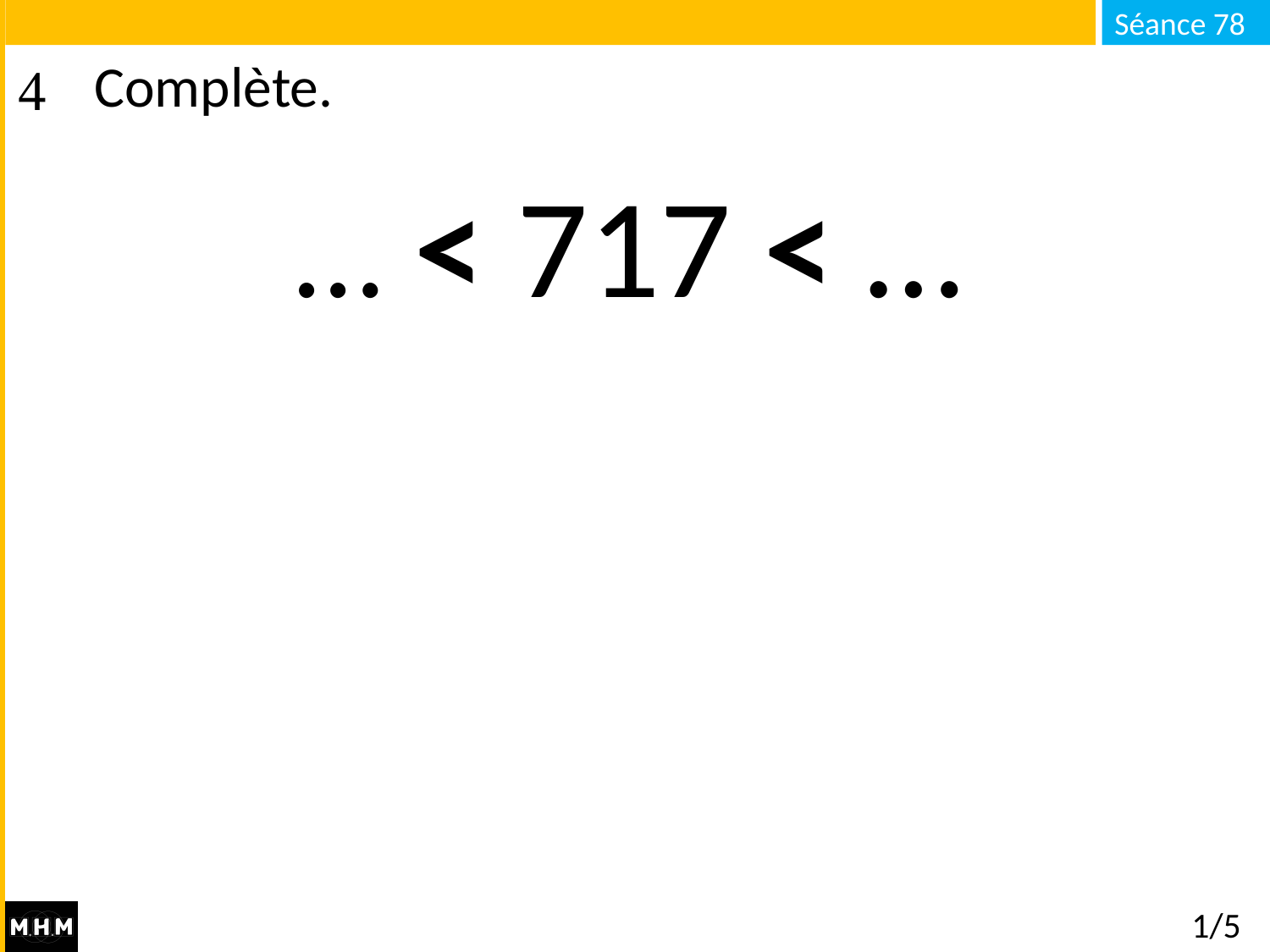

# Complète.
… < 717 < …
1/5